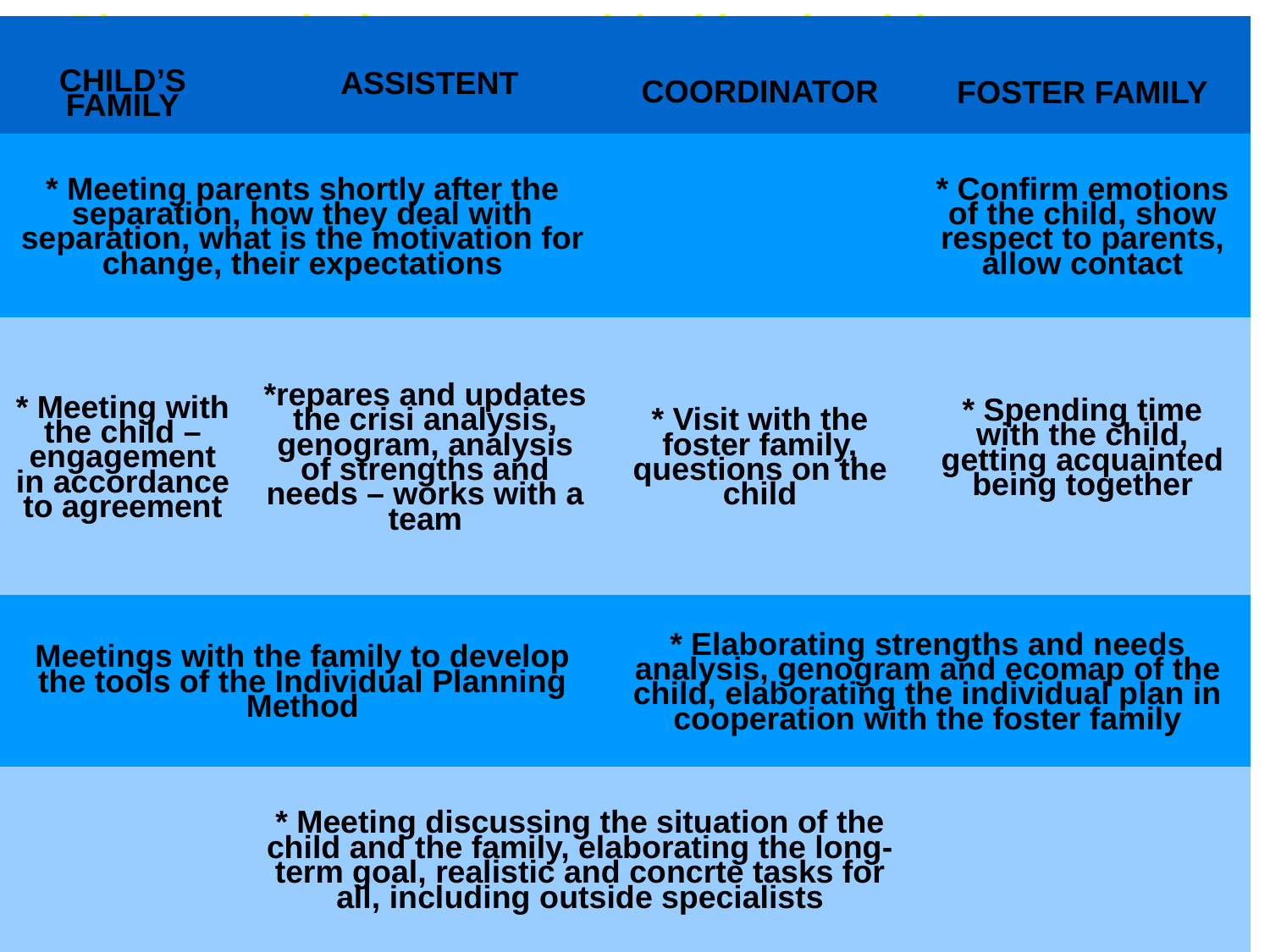

# Pierwszy miesiąc pracy z dzieckiem i rodziną po umieszczeniu w RZ
| CHILD’S FAMILY | ASSISTENT | COORDINATOR | FOSTER FAMILY |
| --- | --- | --- | --- |
| \* Meeting parents shortly after the separation, how they deal with separation, what is the motivation for change, their expectations |  |  | \* Confirm emotions of the child, show respect to parents, allow contact |
| \* Meeting with the child – engagement in accordance to agreement | \*repares and updates the crisi analysis, genogram, analysis of strengths and needs – works with a team | \* Visit with the foster family, questions on the child | \* Spending time with the child, getting acquainted being together |
| Meetings with the family to develop the tools of the Individual Planning Method |  | \* Elaborating strengths and needs analysis, genogram and ecomap of the child, elaborating the individual plan in cooperation with the foster family |  |
|  | \* Meeting discussing the situation of the child and the family, elaborating the long-term goal, realistic and concrte tasks for all, including outside specialists |  |  |